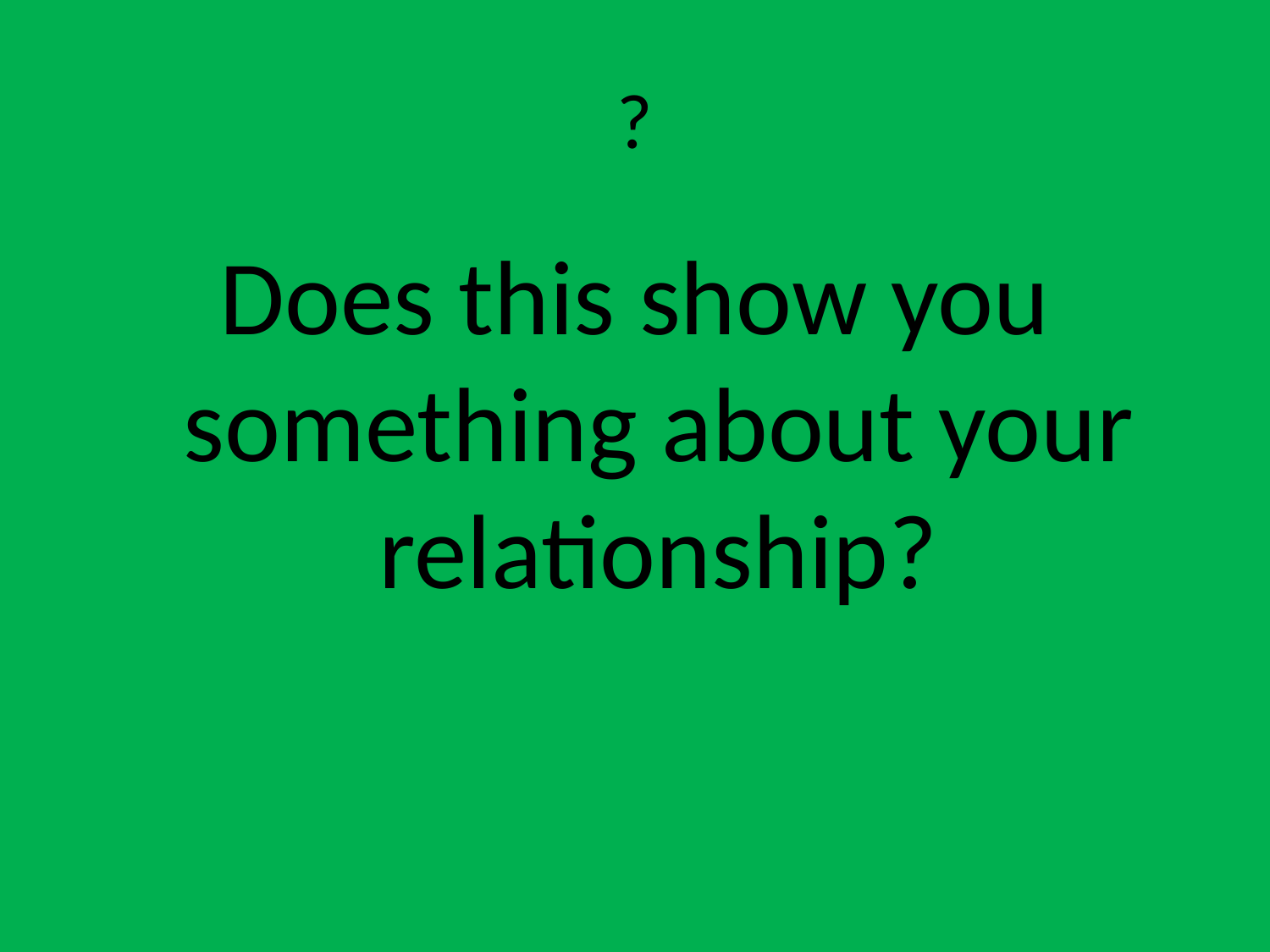

# ?
Does this show you something about your relationship?